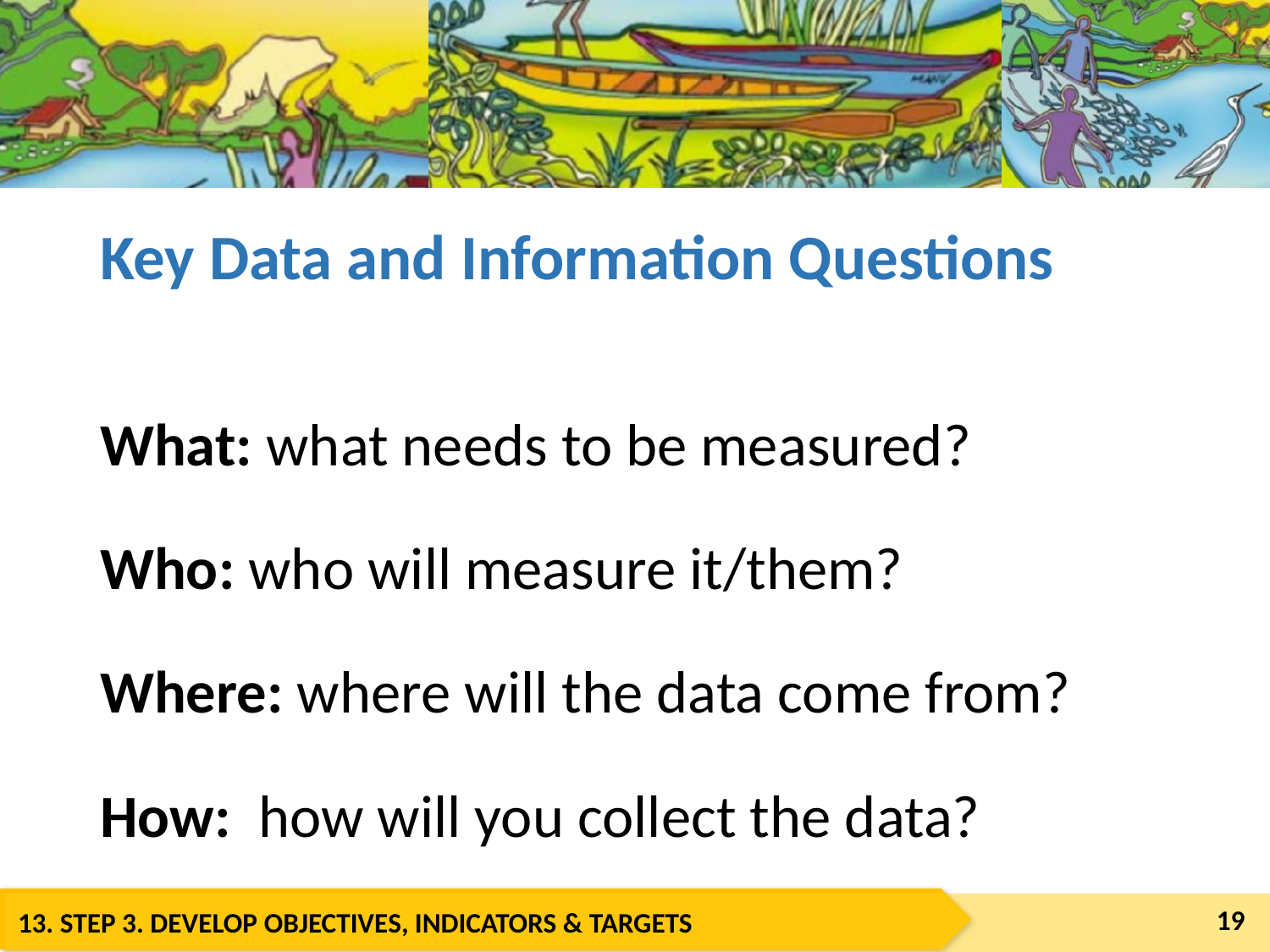

# Key Data and Information Questions
What: what needs to be measured?
Who: who will measure it/them?
Where: where will the data come from?
How:  how will you collect the data?

19